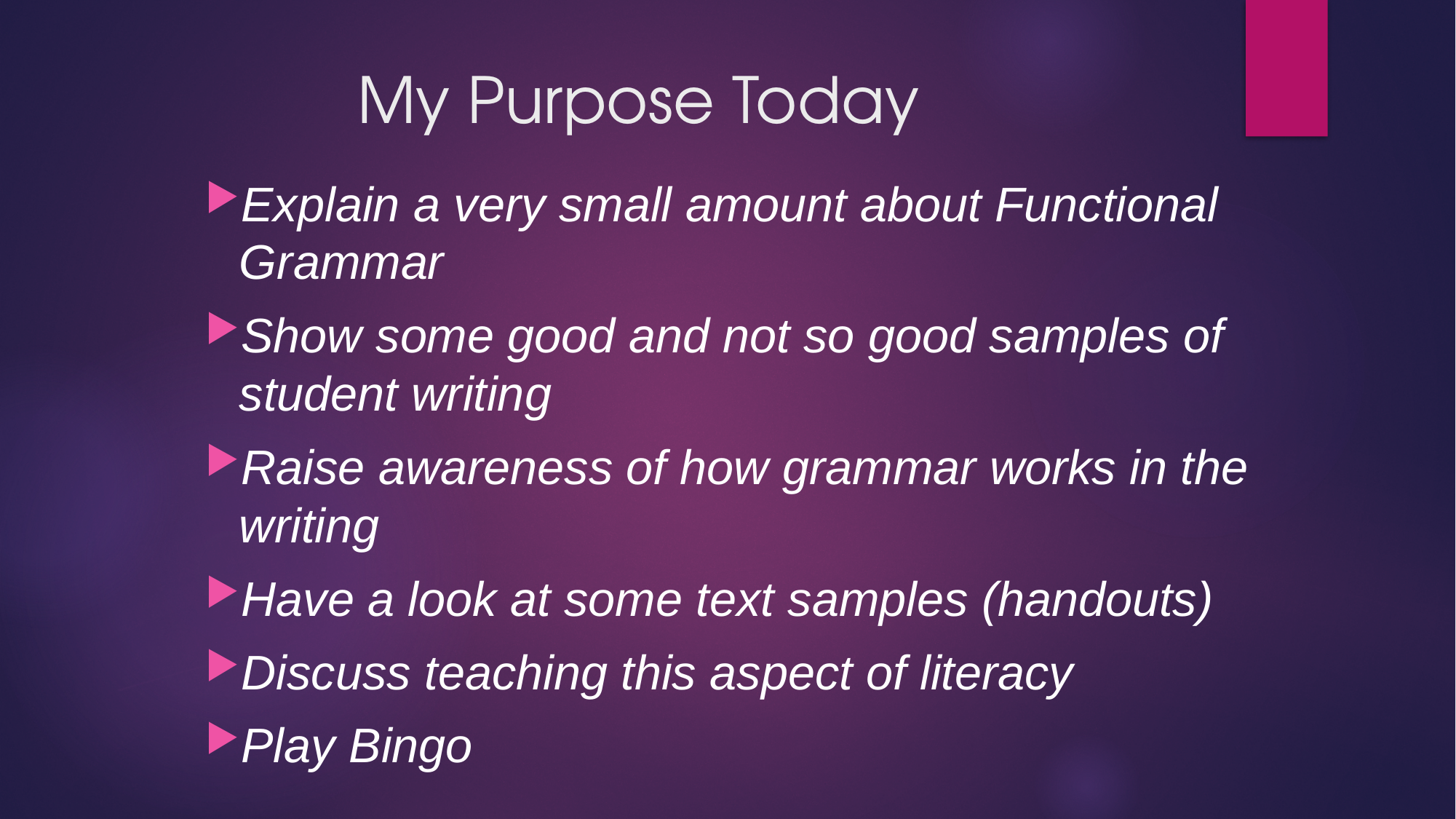

# My Purpose Today
Explain a very small amount about Functional Grammar
Show some good and not so good samples of student writing
Raise awareness of how grammar works in the writing
Have a look at some text samples (handouts)
Discuss teaching this aspect of literacy
Play Bingo